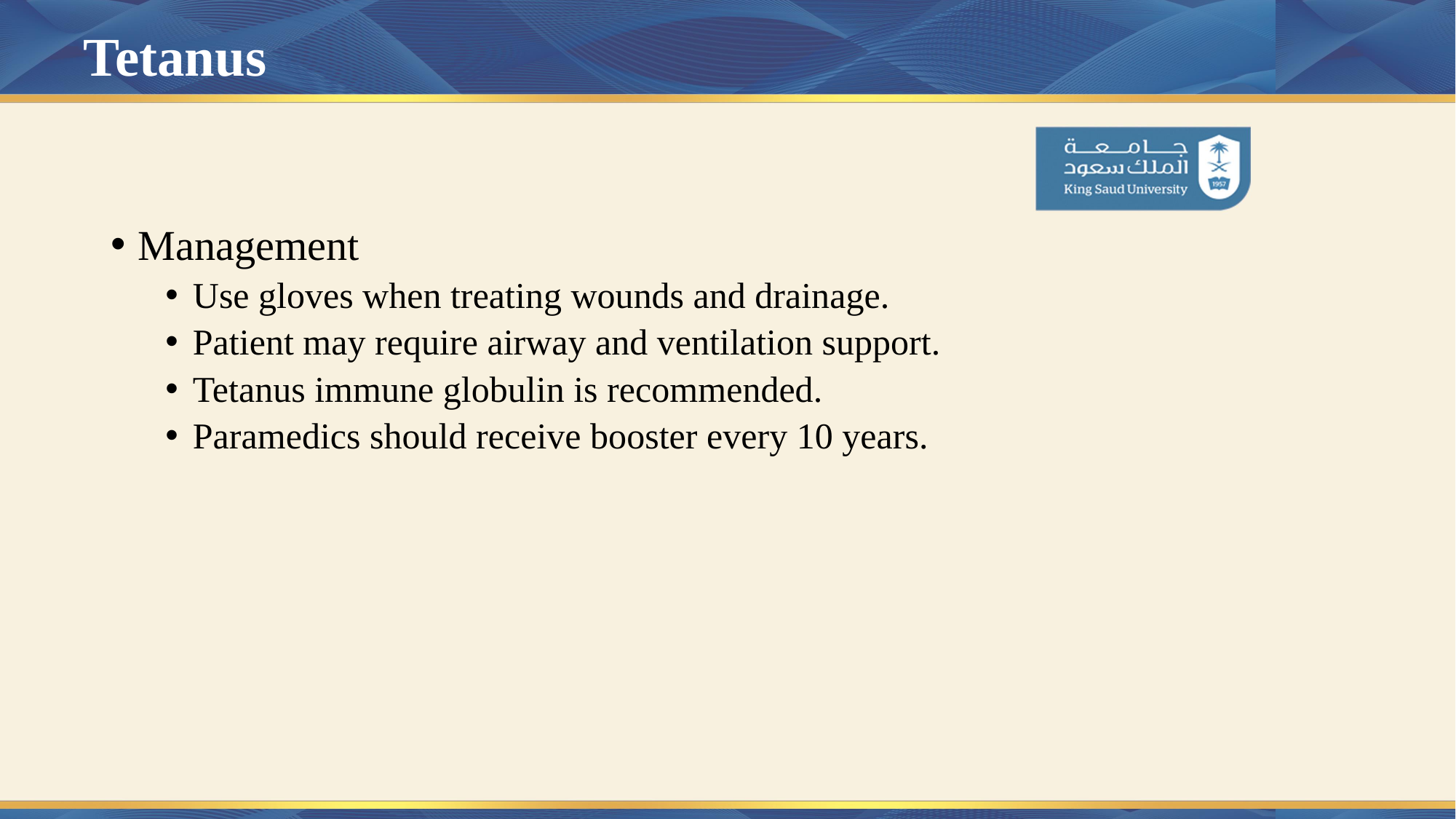

# Tetanus
Management
Use gloves when treating wounds and drainage.
Patient may require airway and ventilation support.
Tetanus immune globulin is recommended.
Paramedics should receive booster every 10 years.